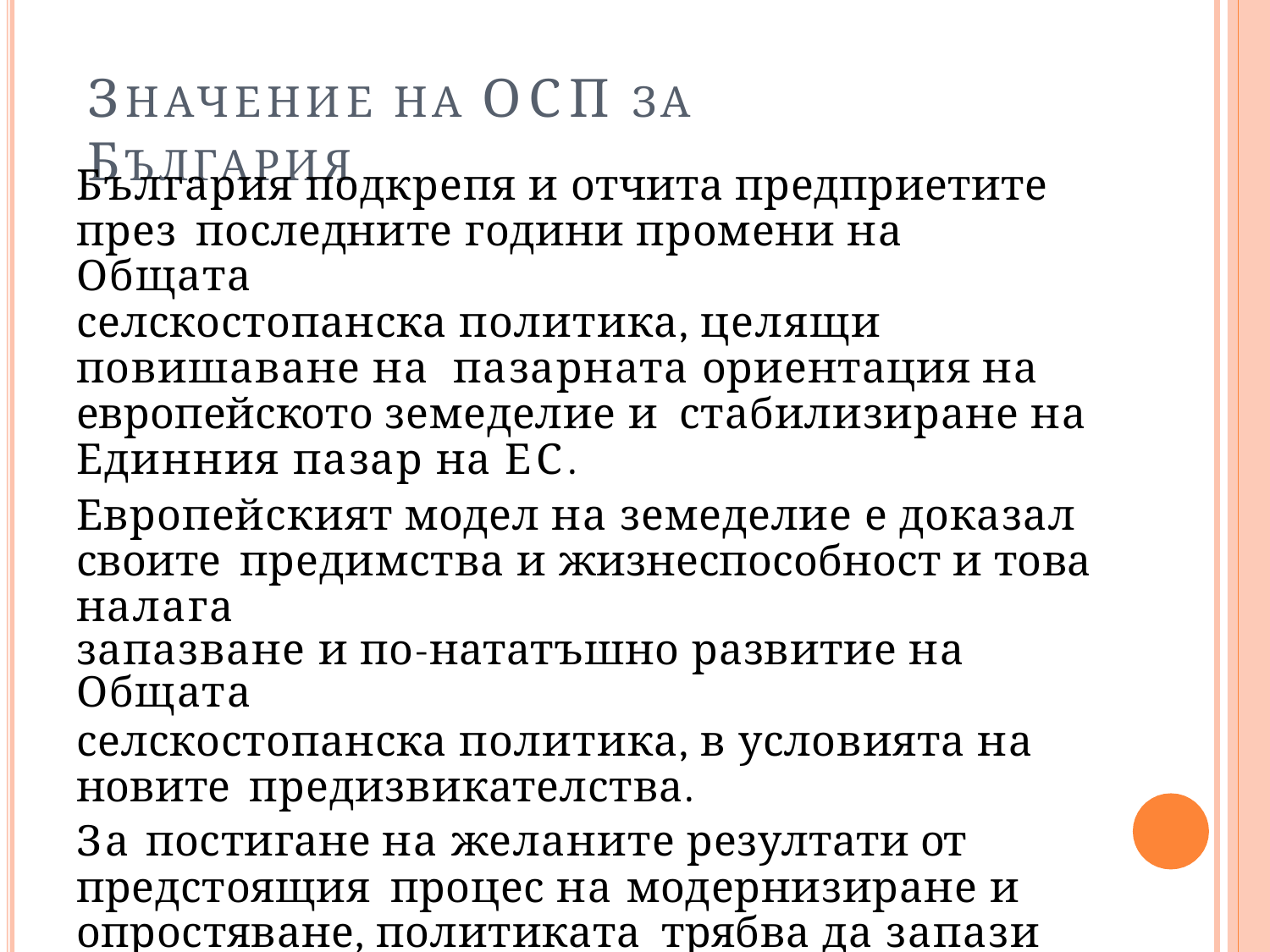

# ЗНАЧЕНИЕ НА ОСП ЗА БЪЛГАРИЯ
България подкрепя и отчита предприетите през  последните години промени на Общата
селскостопанска политика, целящи повишаване на  пазарната ориентация на европейското земеделие и  стабилизиране на Единния пазар на ЕС.
Европейският модел на земеделие е доказал своите  предимства и жизнеспособност и това налага
запазване и по-нататъшно развитие на Общата
селскостопанска политика, в условията на новите  предизвикателства.
За постигане на желаните резултати от предстоящия  процес на модернизиране и опростяване, политиката  трябва да запази досегашния си балансиран подход,  основаващ се на двата стълба с конкретни цели и
сфери на подпомагане чрез взаимно допълващи се  инструменти.